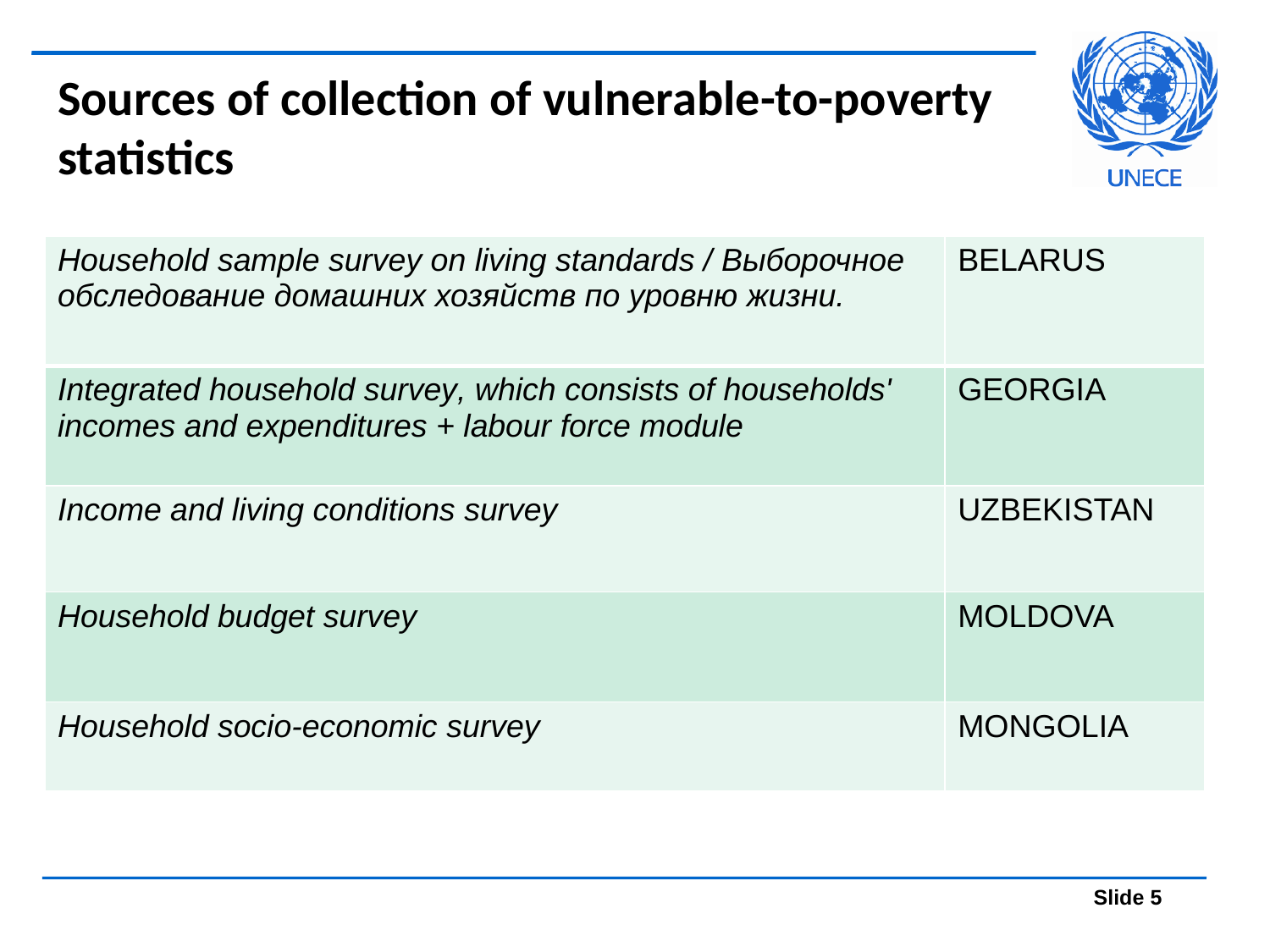

# Sources of collection of vulnerable-to-poverty statistics
| Household sample survey on living standards / Выборочное обследование домашних хозяйств по уровню жизни. | BELARUS |
| --- | --- |
| Integrated household survey, which consists of households' incomes and expenditures + labour force module | GEORGIA |
| Income and living conditions survey | UZBEKISTAN |
| Household budget survey | MOLDOVA |
| Household socio-economic survey | MONGOLIA |